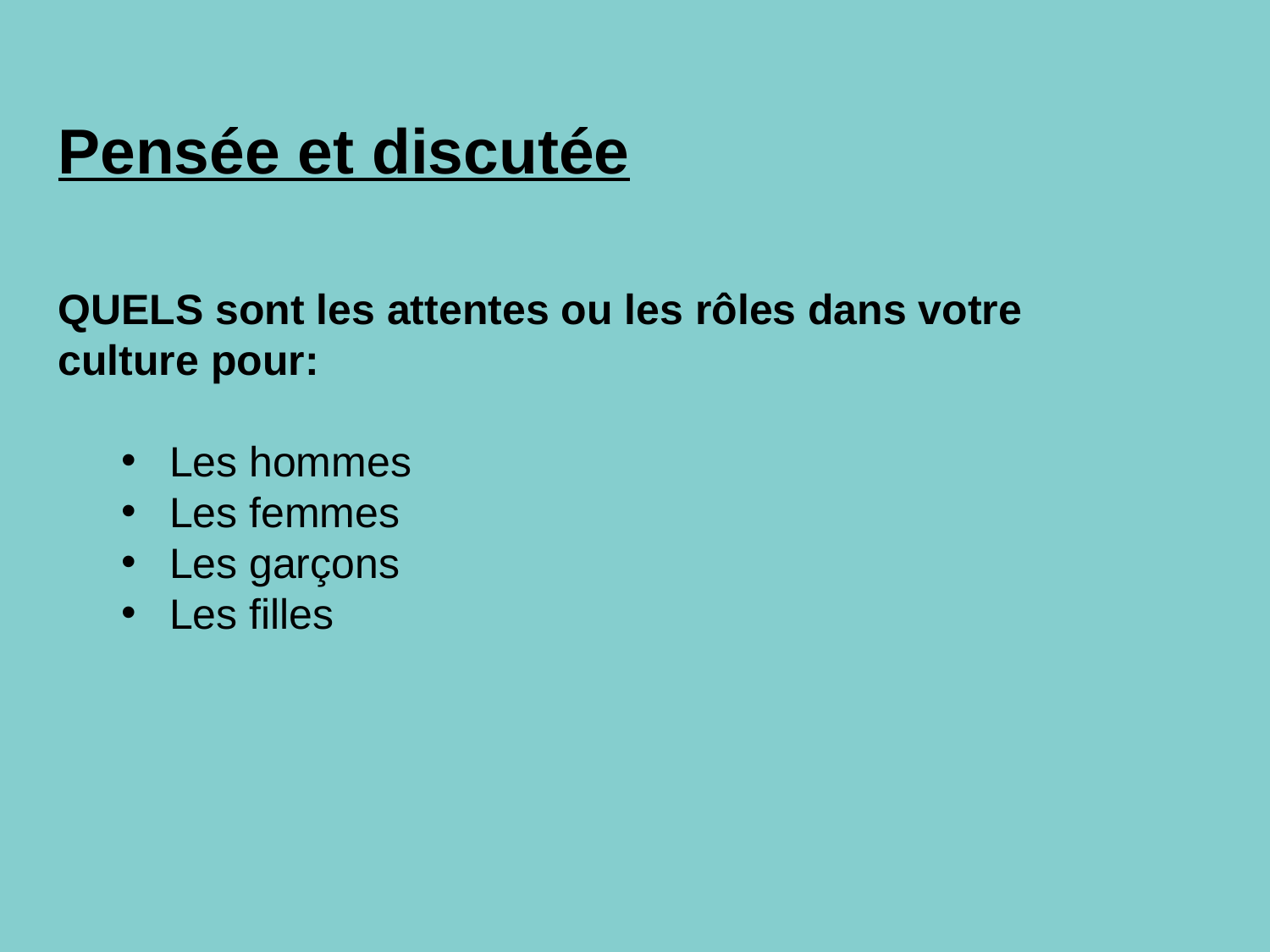

Pensée et discutée
QUELS sont les attentes ou les rôles dans votre culture pour:

Les hommes
Les femmes
Les garçons
Les filles